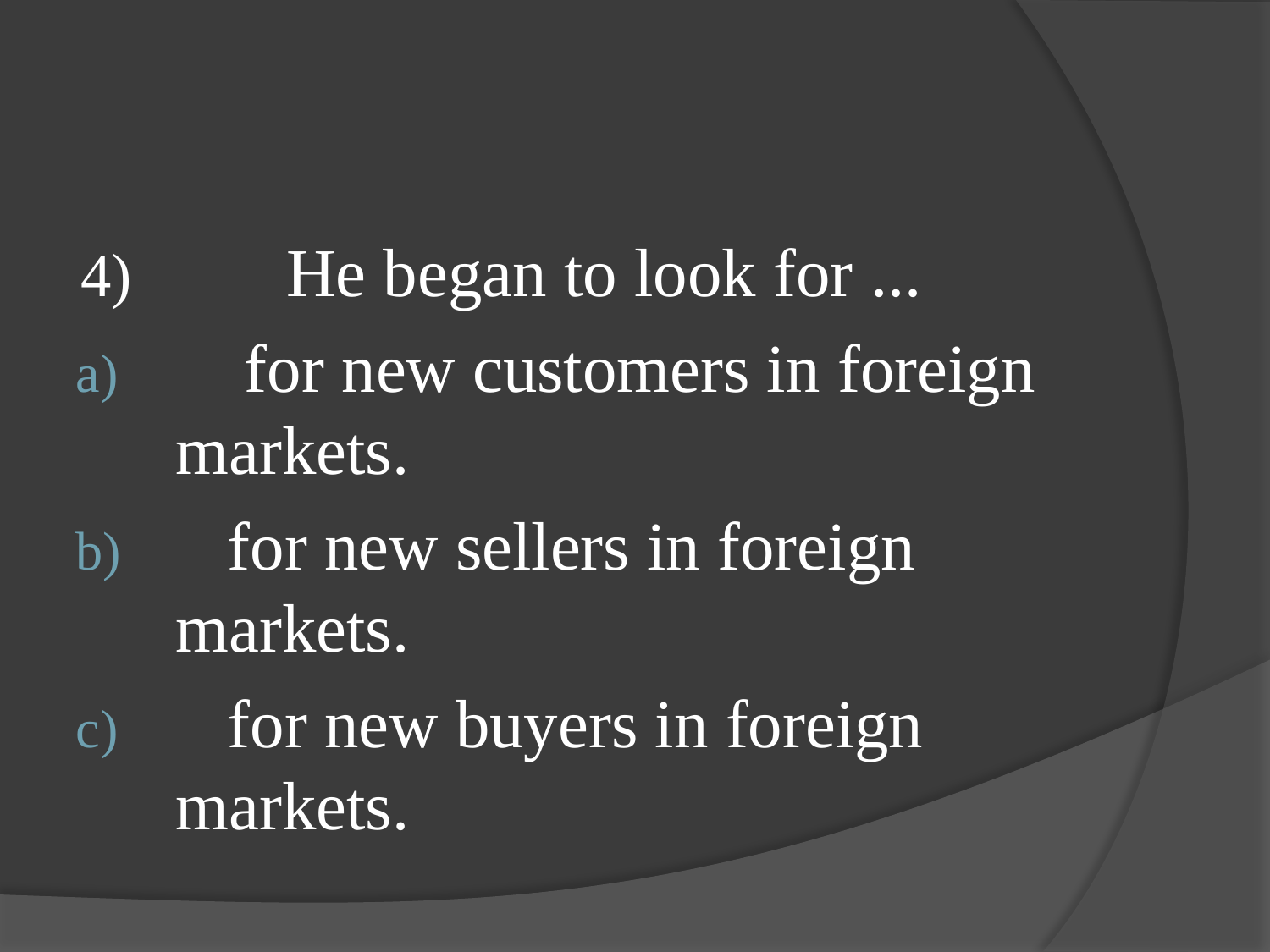

#
4)          He began to look for ...
    for new customers in foreign markets.
   for new sellers in foreign markets.
   for new buyers in foreign markets.